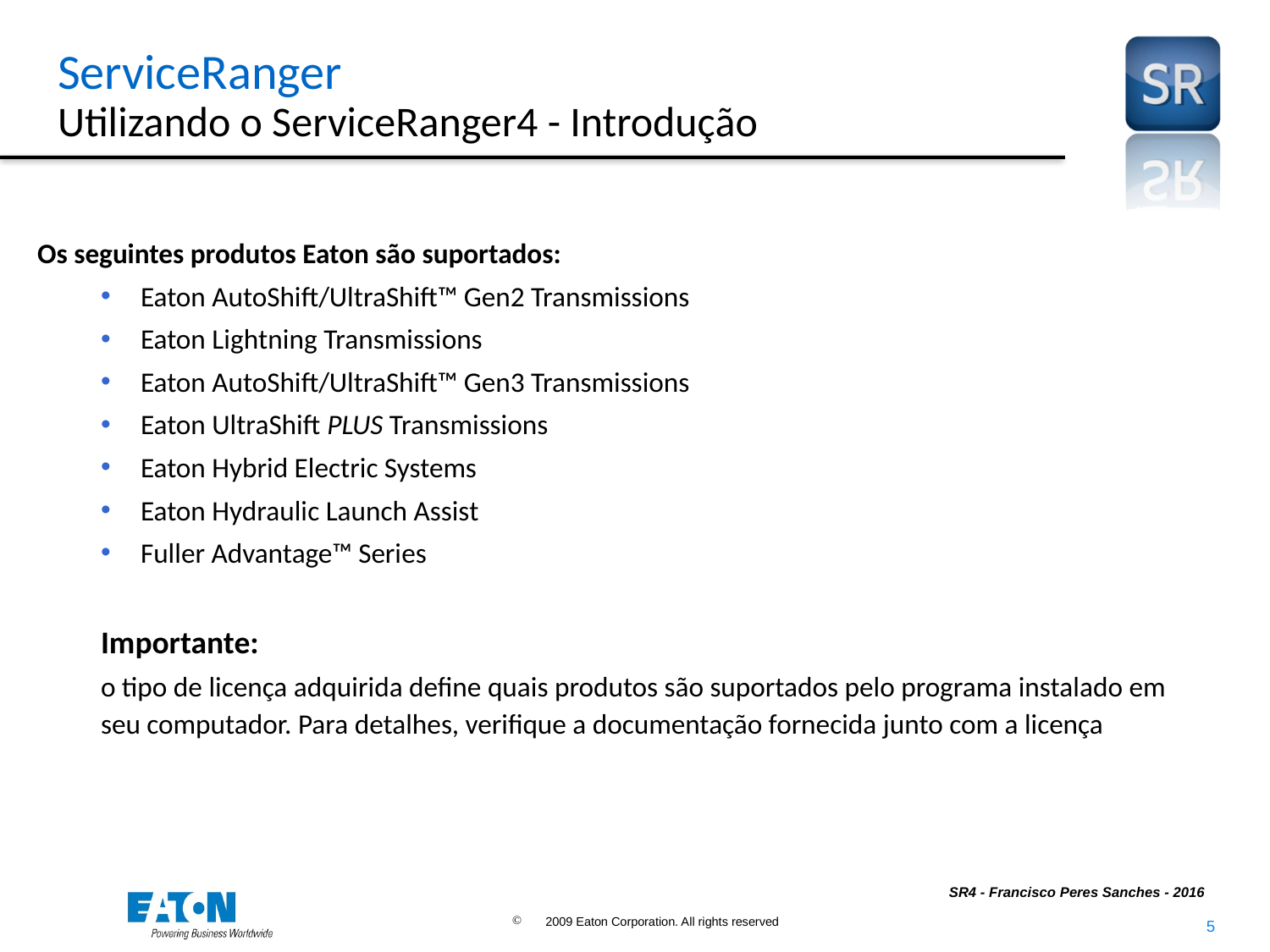

# ServiceRanger Utilizando o ServiceRanger4 - Introdução
Os seguintes produtos Eaton são suportados:
Eaton AutoShift/UltraShift™ Gen2 Transmissions
Eaton Lightning Transmissions
Eaton AutoShift/UltraShift™ Gen3 Transmissions
Eaton UltraShift PLUS Transmissions
Eaton Hybrid Electric Systems
Eaton Hydraulic Launch Assist
Fuller Advantage™ Series

Importante:
o tipo de licença adquirida define quais produtos são suportados pelo programa instalado em seu computador. Para detalhes, verifique a documentação fornecida junto com a licença